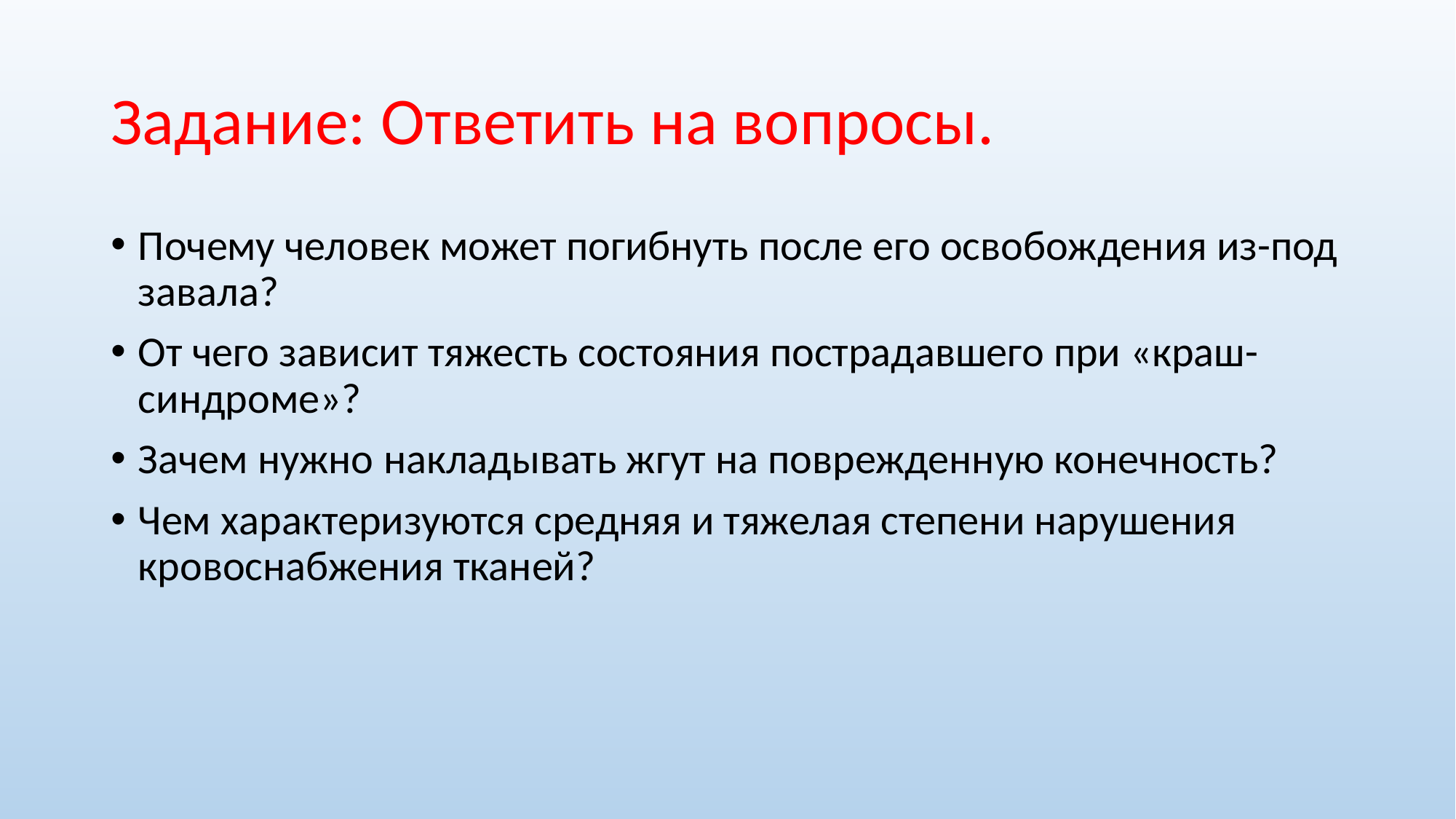

# Задание: Ответить на вопросы.
Почему человек может погибнуть после его освобождения из-под завала?
От чего зависит тяжесть состояния пострадавшего при «краш-синдроме»?
Зачем нужно накладывать жгут на поврежденную конечность?
Чем характеризуются средняя и тяжелая степени нарушения кровоснабжения тканей?